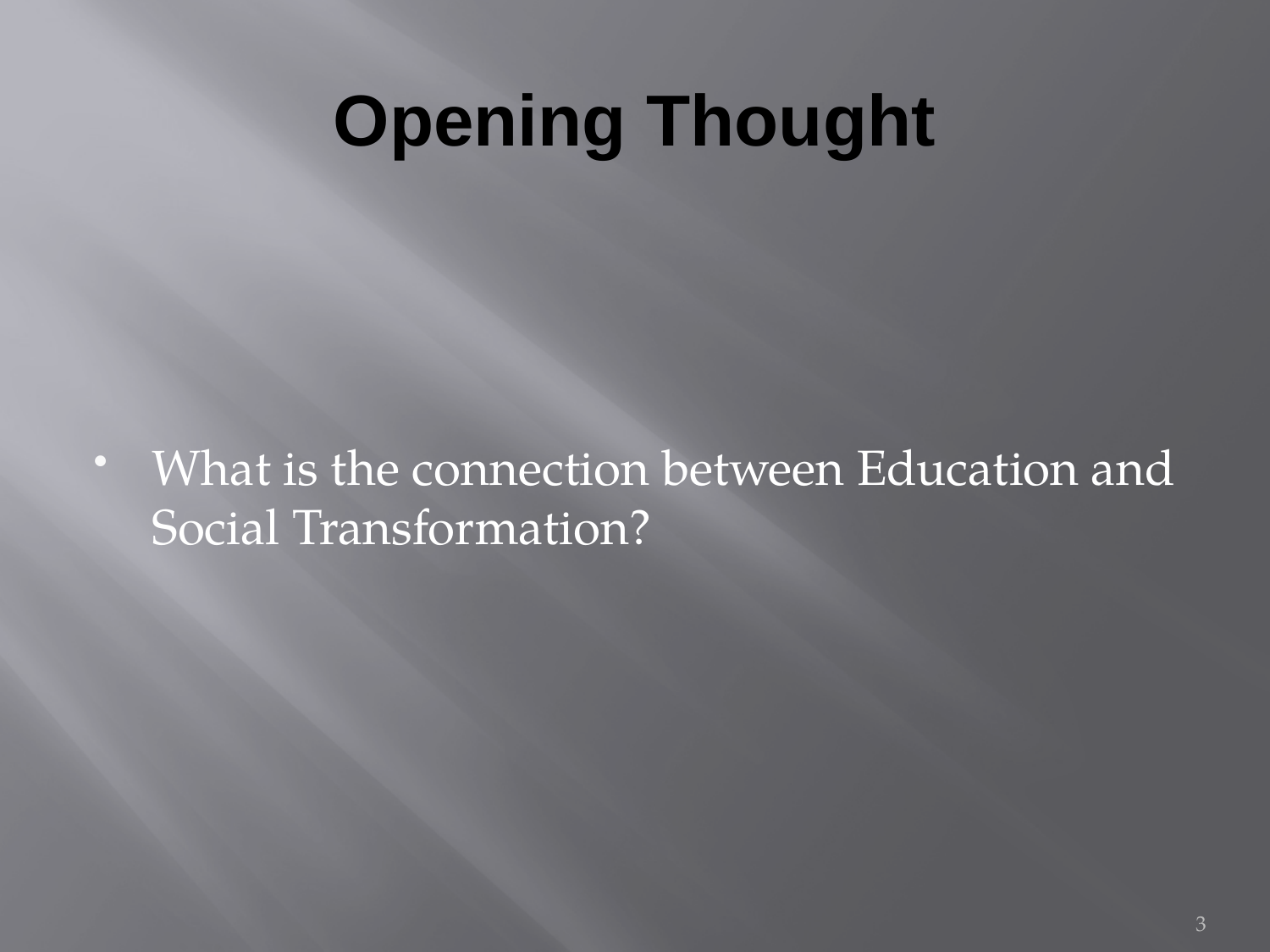

# Opening Thought

What is the connection between Education and Social Transformation?
3